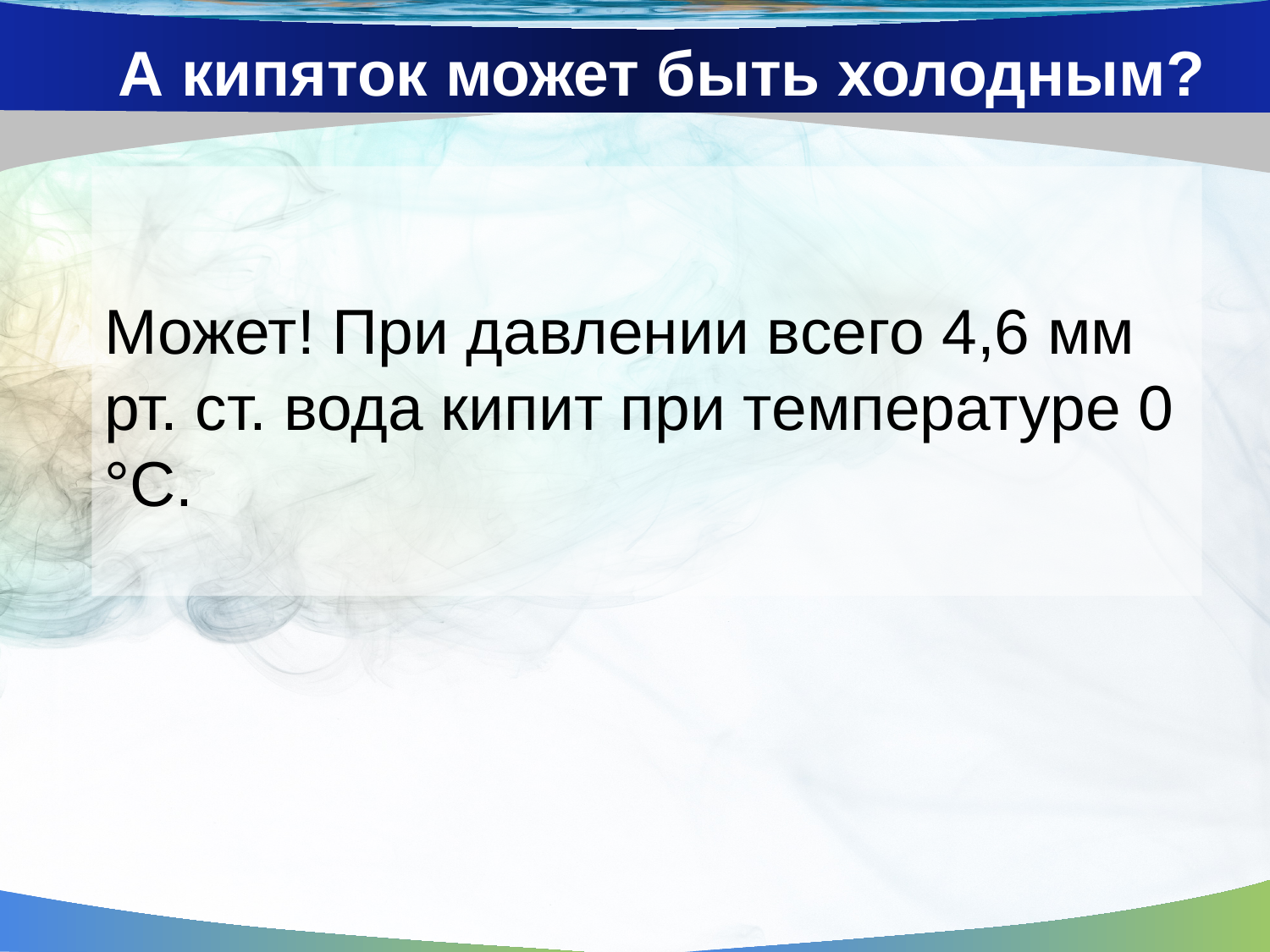

# А кипяток может быть холодным?
Может! При давлении всего 4,6 мм рт. ст. вода кипит при температуре 0 °С.